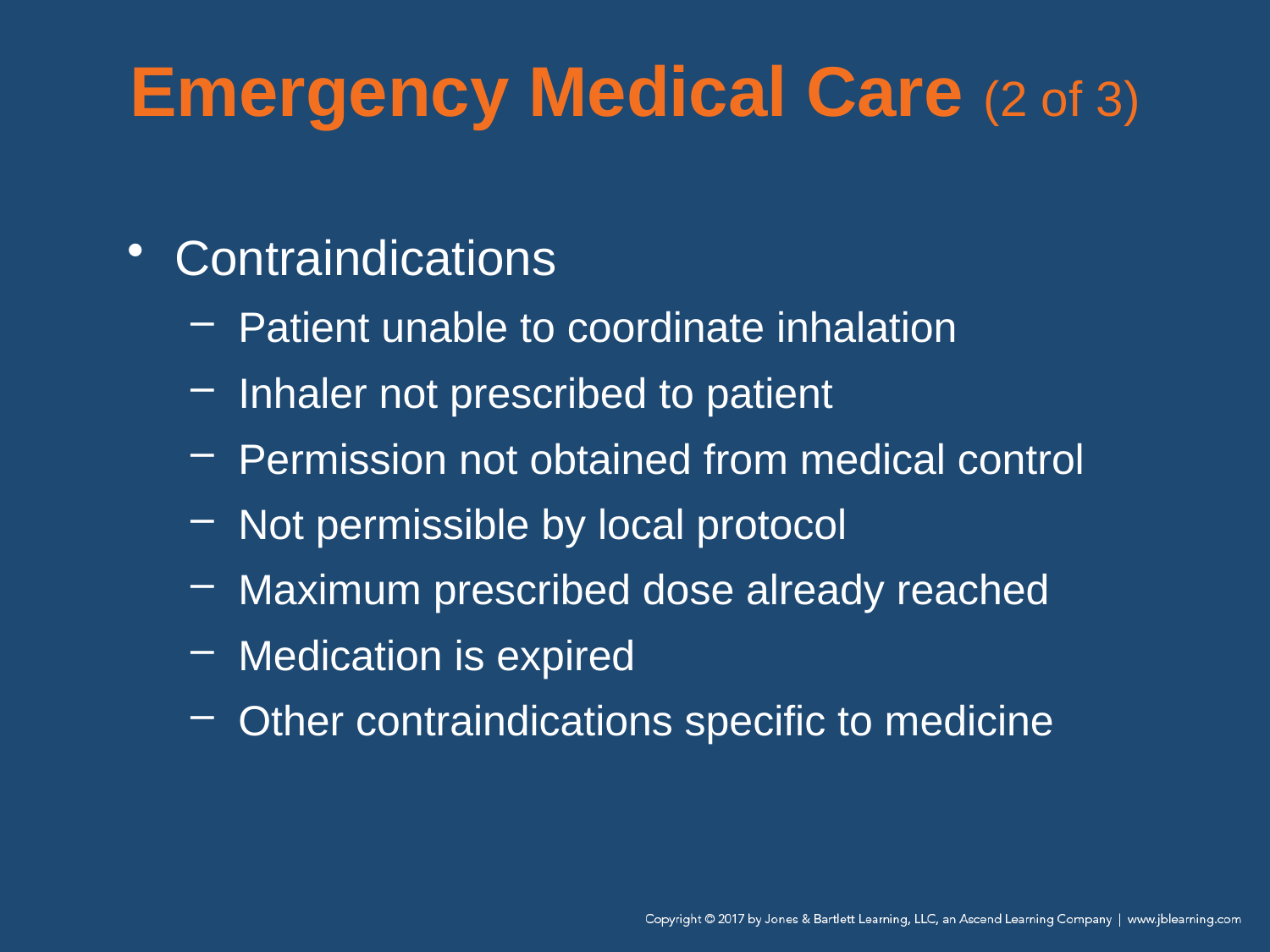

# Emergency Medical Care (2 of 3)
Contraindications
Patient unable to coordinate inhalation
Inhaler not prescribed to patient
Permission not obtained from medical control
Not permissible by local protocol
Maximum prescribed dose already reached
Medication is expired
Other contraindications specific to medicine